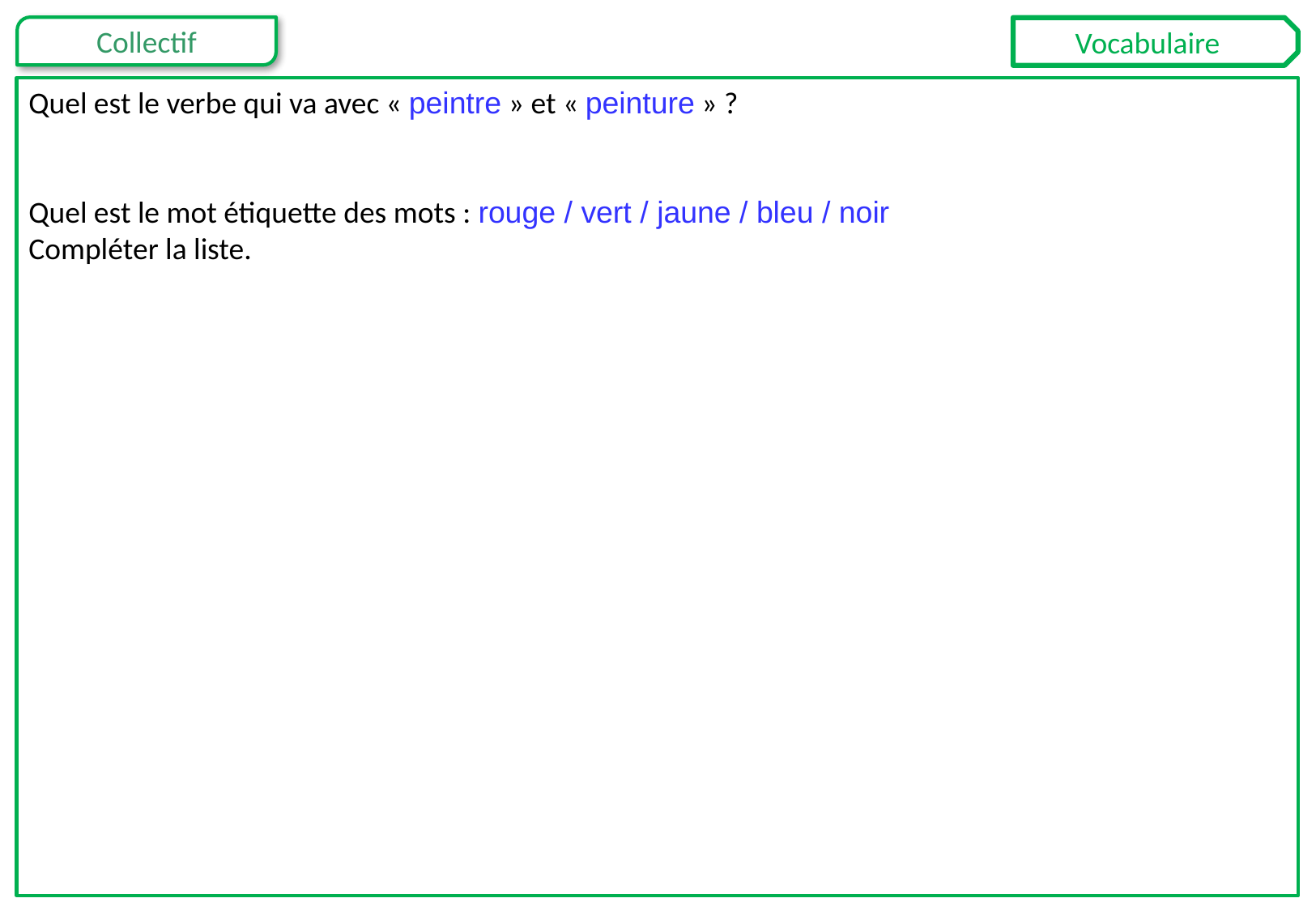

Vocabulaire
Quel est le verbe qui va avec « peintre » et « peinture » ?

Quel est le mot étiquette des mots : rouge / vert / jaune / bleu / noir
Compléter la liste.